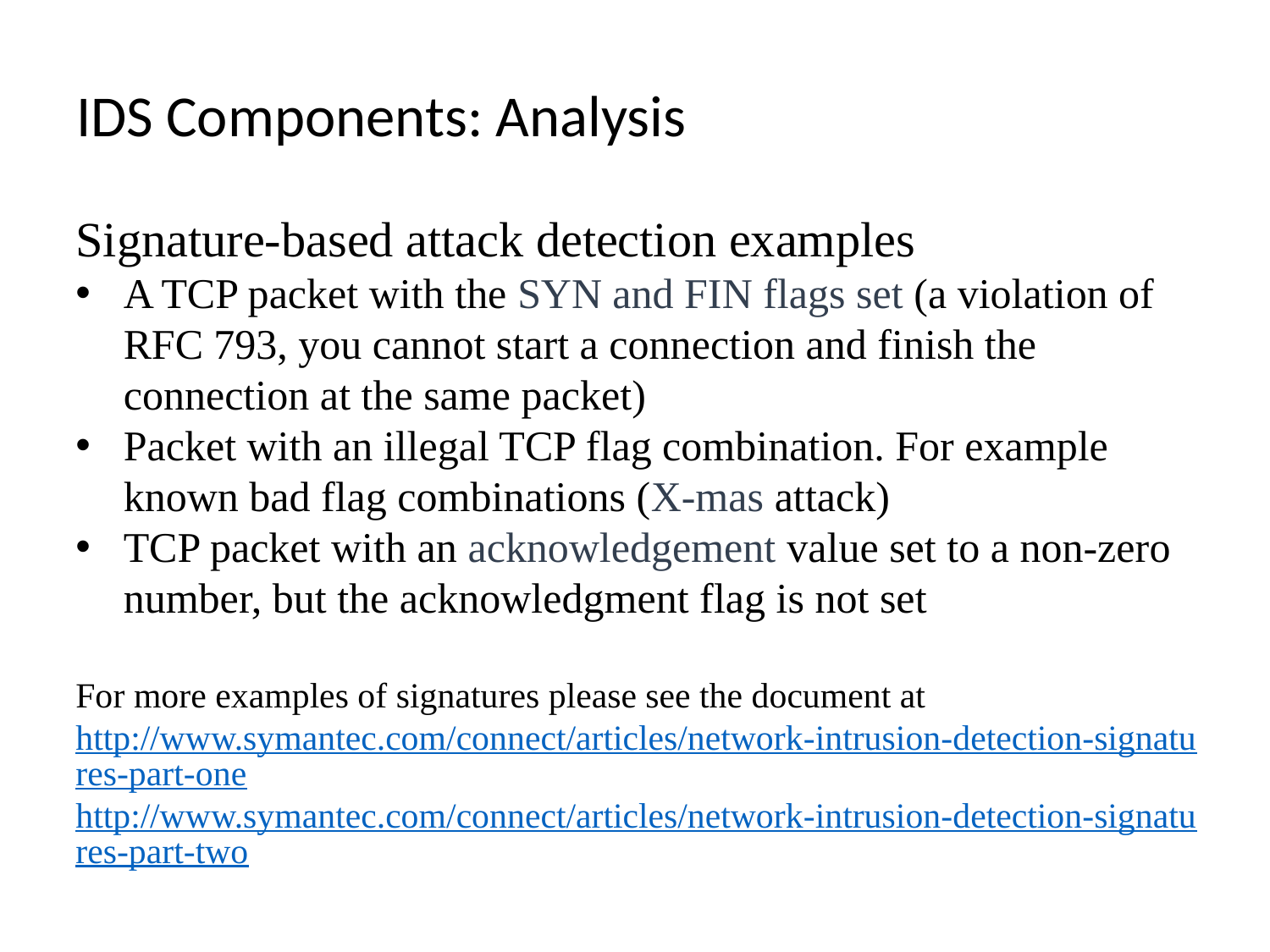

# IDS Components: Analysis
Signature-based attack detection examples
A TCP packet with the SYN and FIN flags set (a violation of RFC 793, you cannot start a connection and finish the connection at the same packet)
Packet with an illegal TCP flag combination. For example known bad flag combinations (X-mas attack)
TCP packet with an acknowledgement value set to a non-zero number, but the acknowledgment flag is not set

For more examples of signatures please see the document at
http://www.symantec.com/connect/articles/network-intrusion-detection-signatures-part-one
http://www.symantec.com/connect/articles/network-intrusion-detection-signatures-part-two